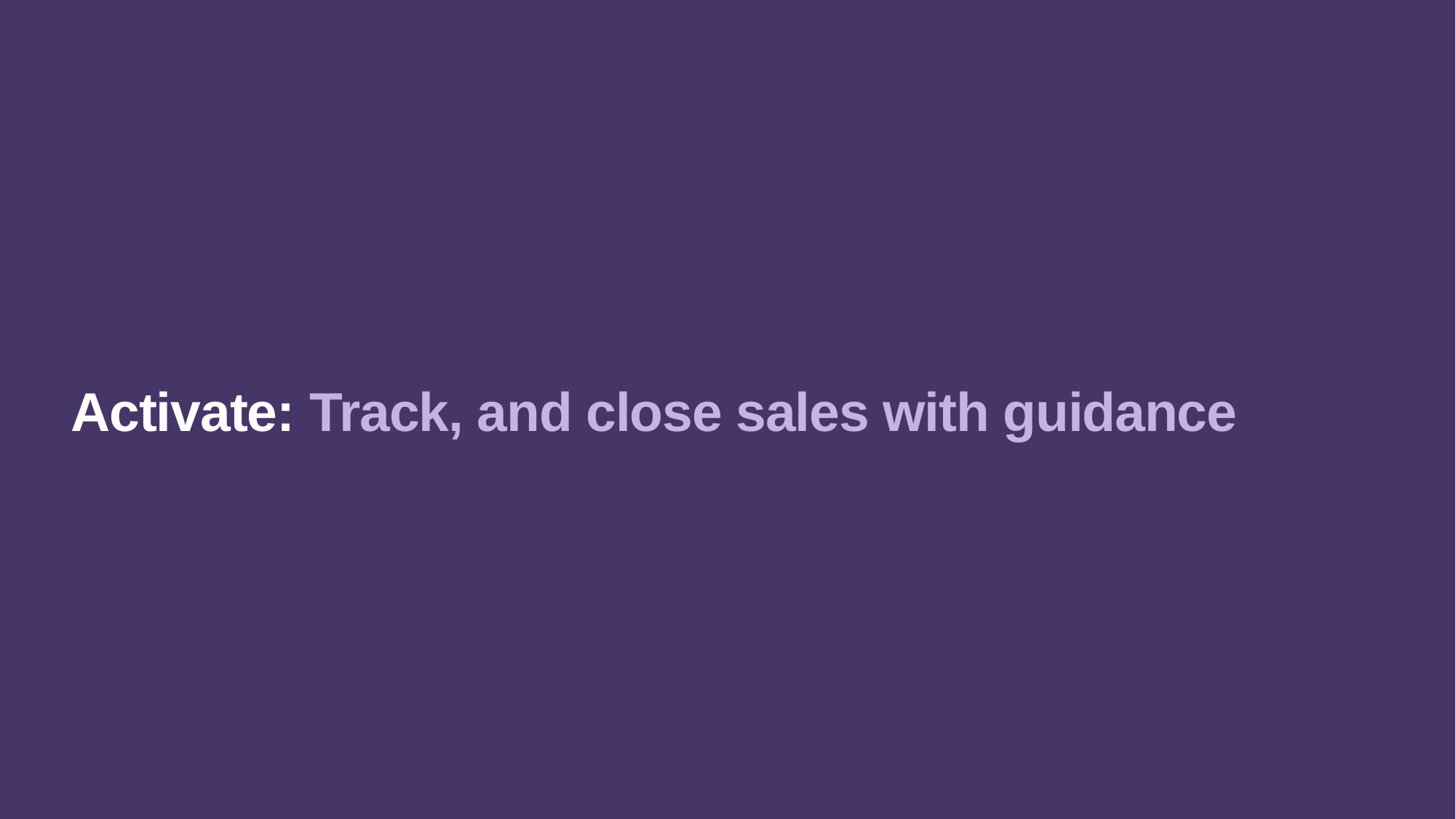

# Activate: Track, and close sales with guidance